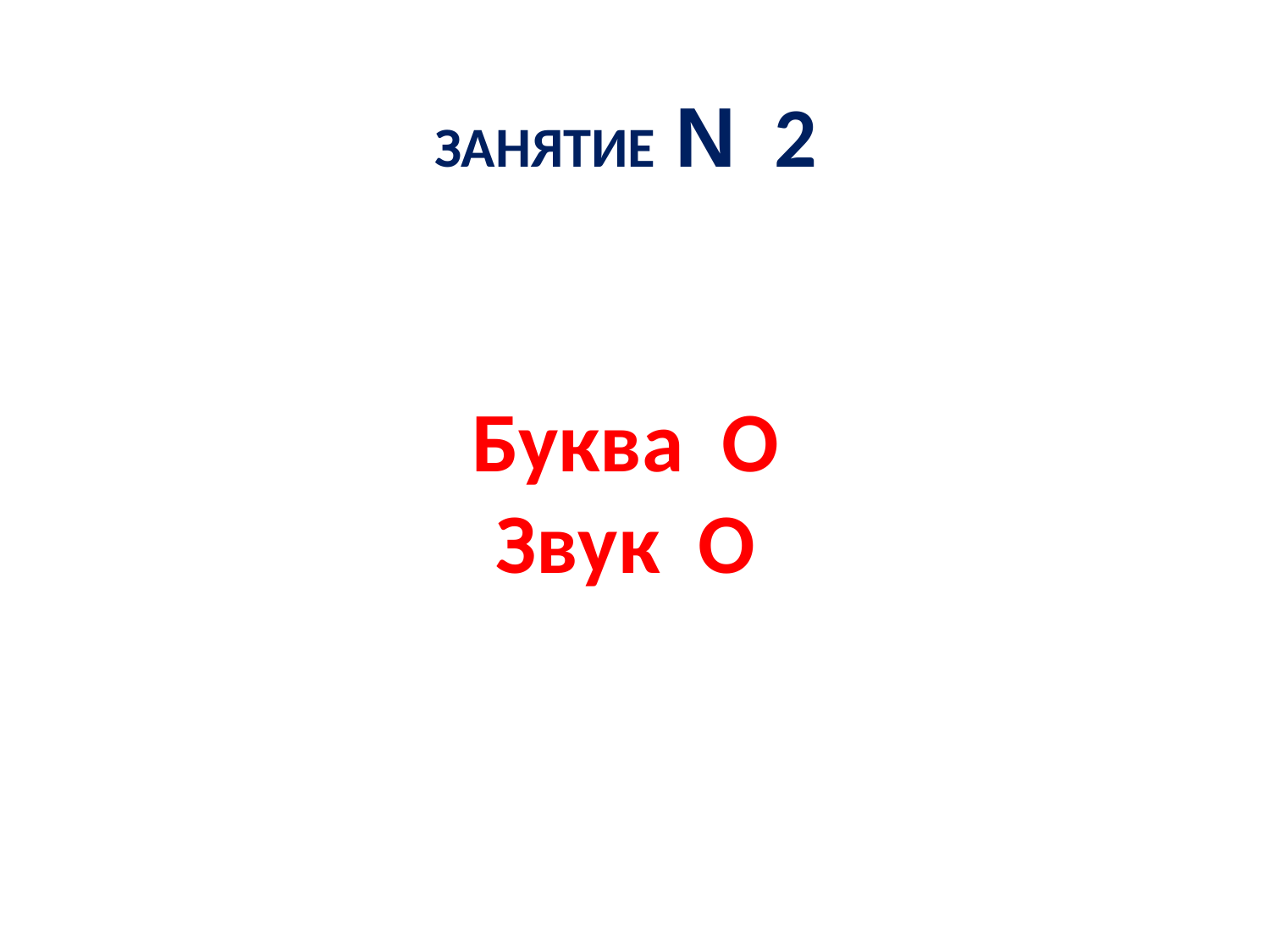

ЗАНЯТИЕ N  2

Буква  О
Звук  О